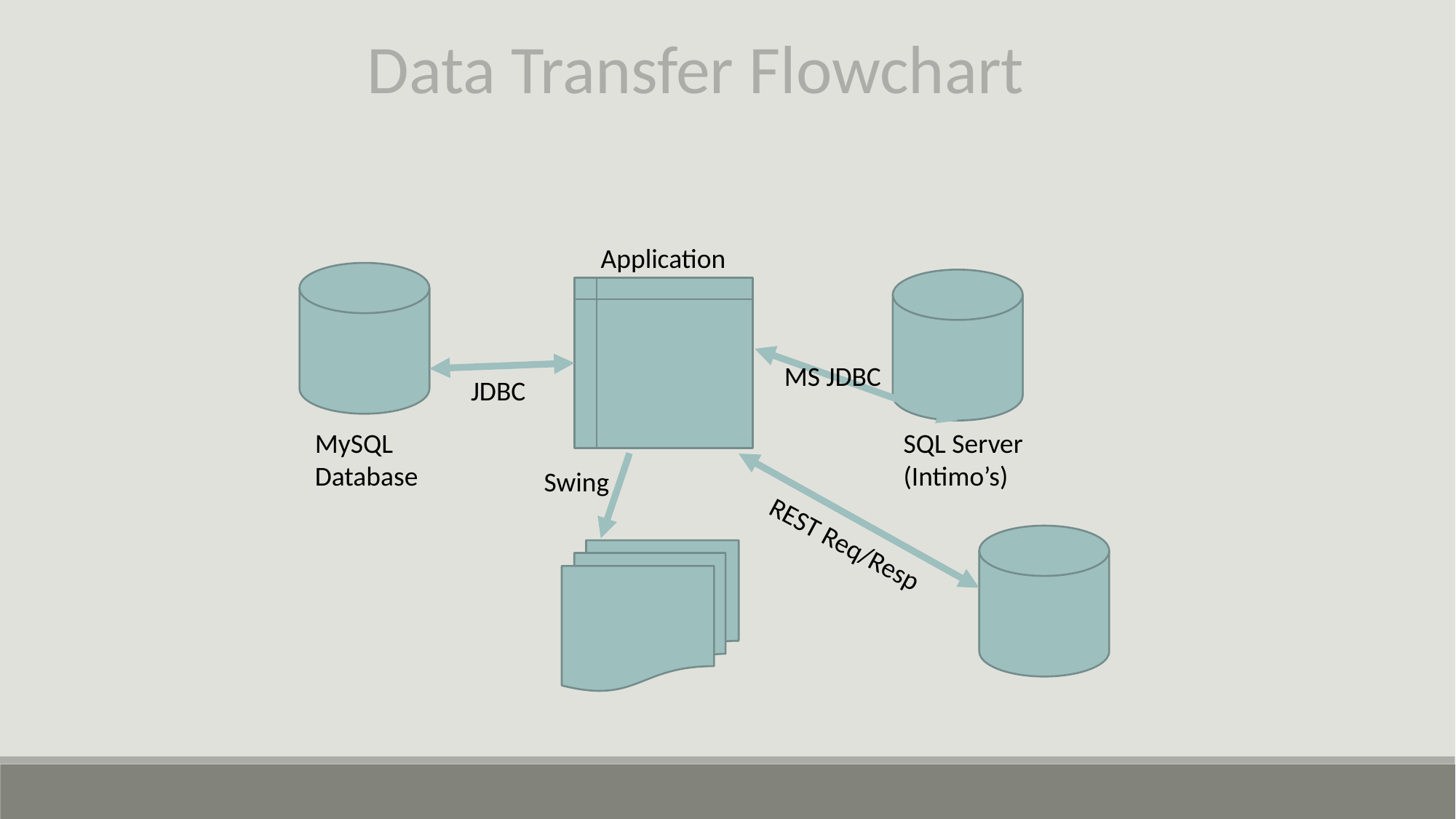

Data Transfer Flowchart

Application

MS JDBC
JDBC
MySQL Database
SQL Server (Intimo’s)
Swing
REST Req/Resp